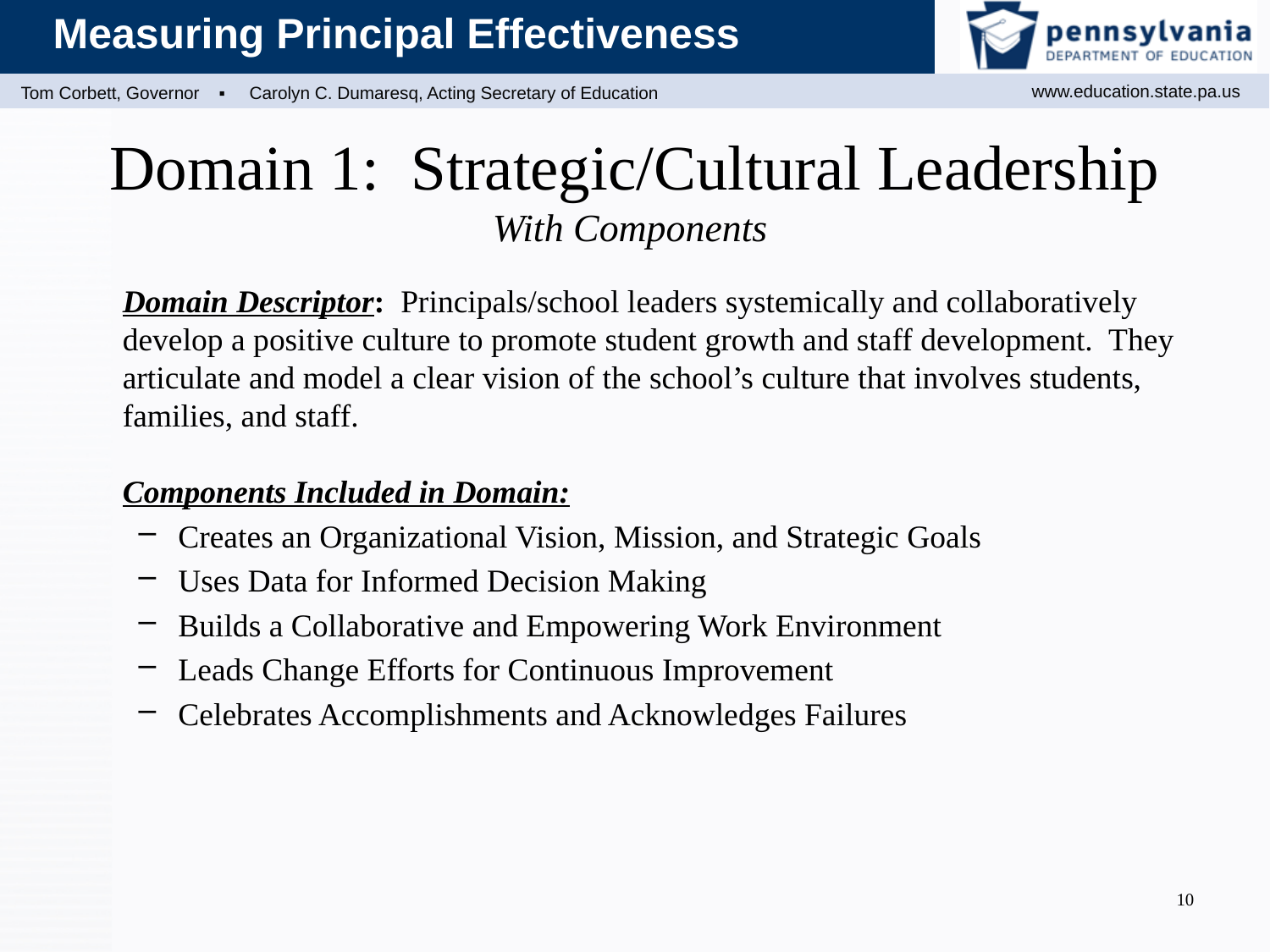

# Domain 1:  Strategic/Cultural Leadership With Components
	Domain Descriptor:  Principals/school leaders systemically and collaboratively develop a positive culture to promote student growth and staff development.  They articulate and model a clear vision of the school’s culture that involves students, families, and staff.
Components Included in Domain:
Creates an Organizational Vision, Mission, and Strategic Goals
Uses Data for Informed Decision Making
Builds a Collaborative and Empowering Work Environment
Leads Change Efforts for Continuous Improvement
Celebrates Accomplishments and Acknowledges Failures

10